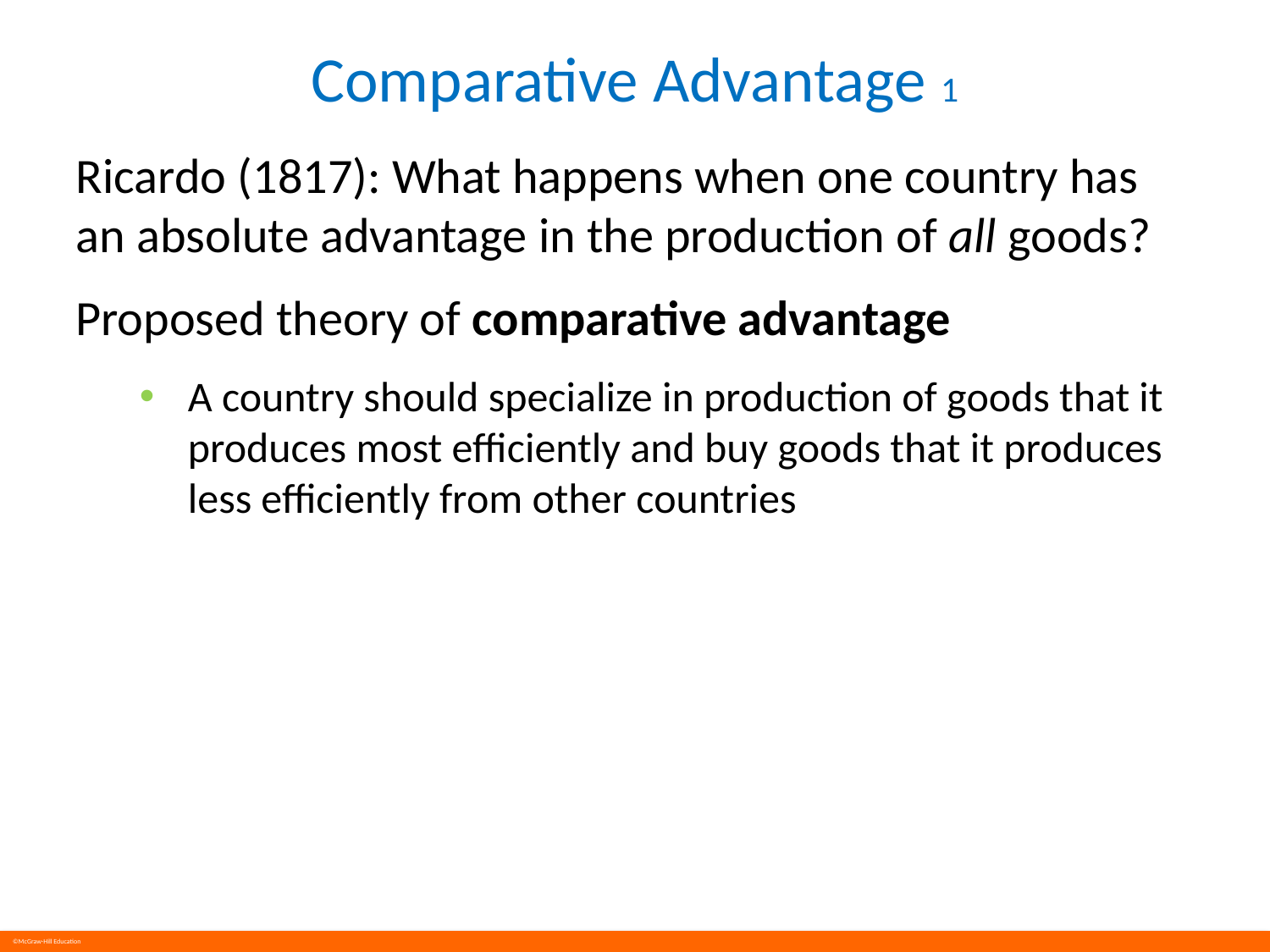

# Comparative Advantage 1
Ricardo (1817): What happens when one country has an absolute advantage in the production of all goods?
Proposed theory of comparative advantage
A country should specialize in production of goods that it produces most efficiently and buy goods that it produces less efficiently from other countries